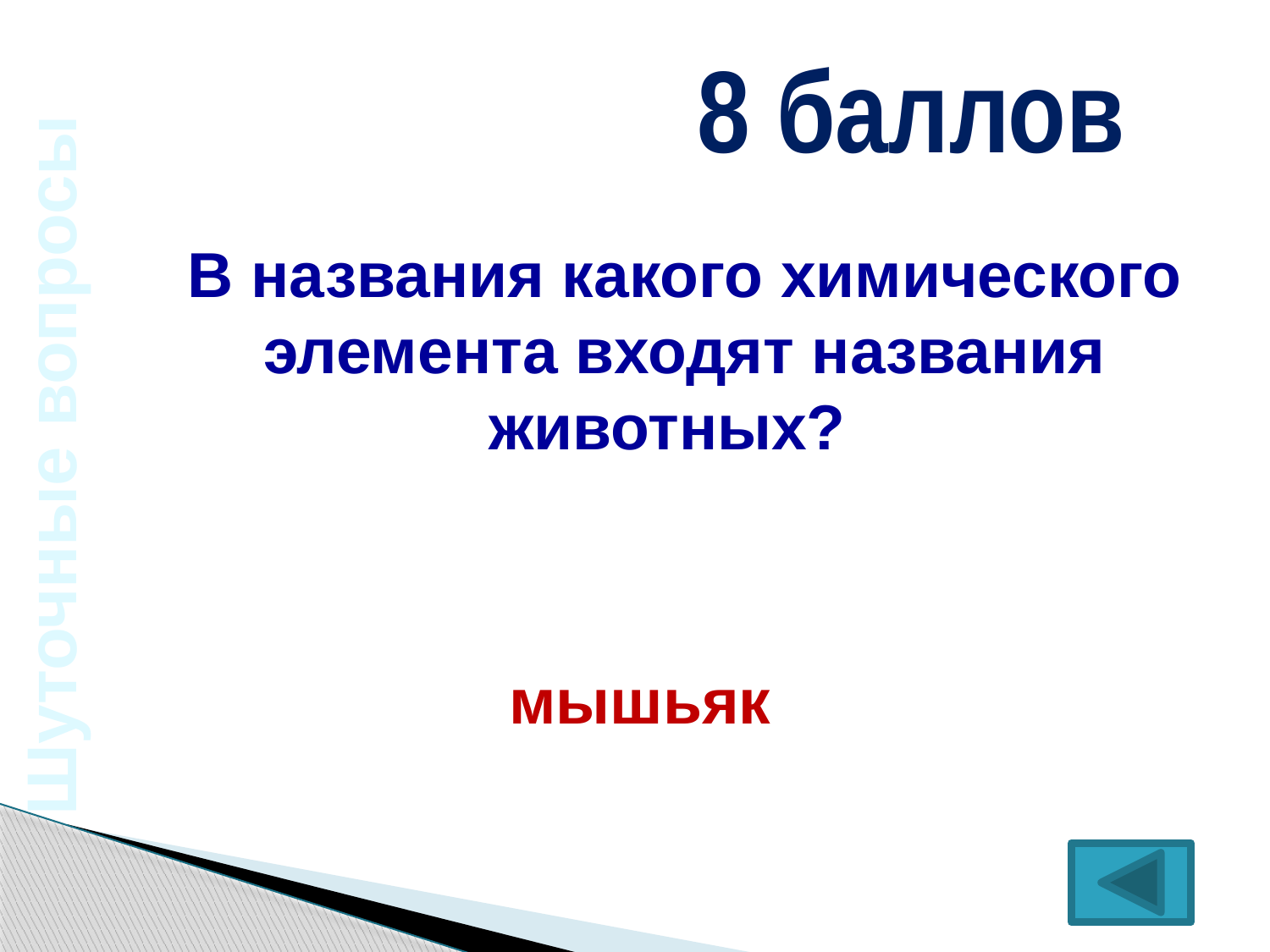

8 баллов
В названия какого химического элемента входят названия животных?
Шуточные вопросы
мышьяк